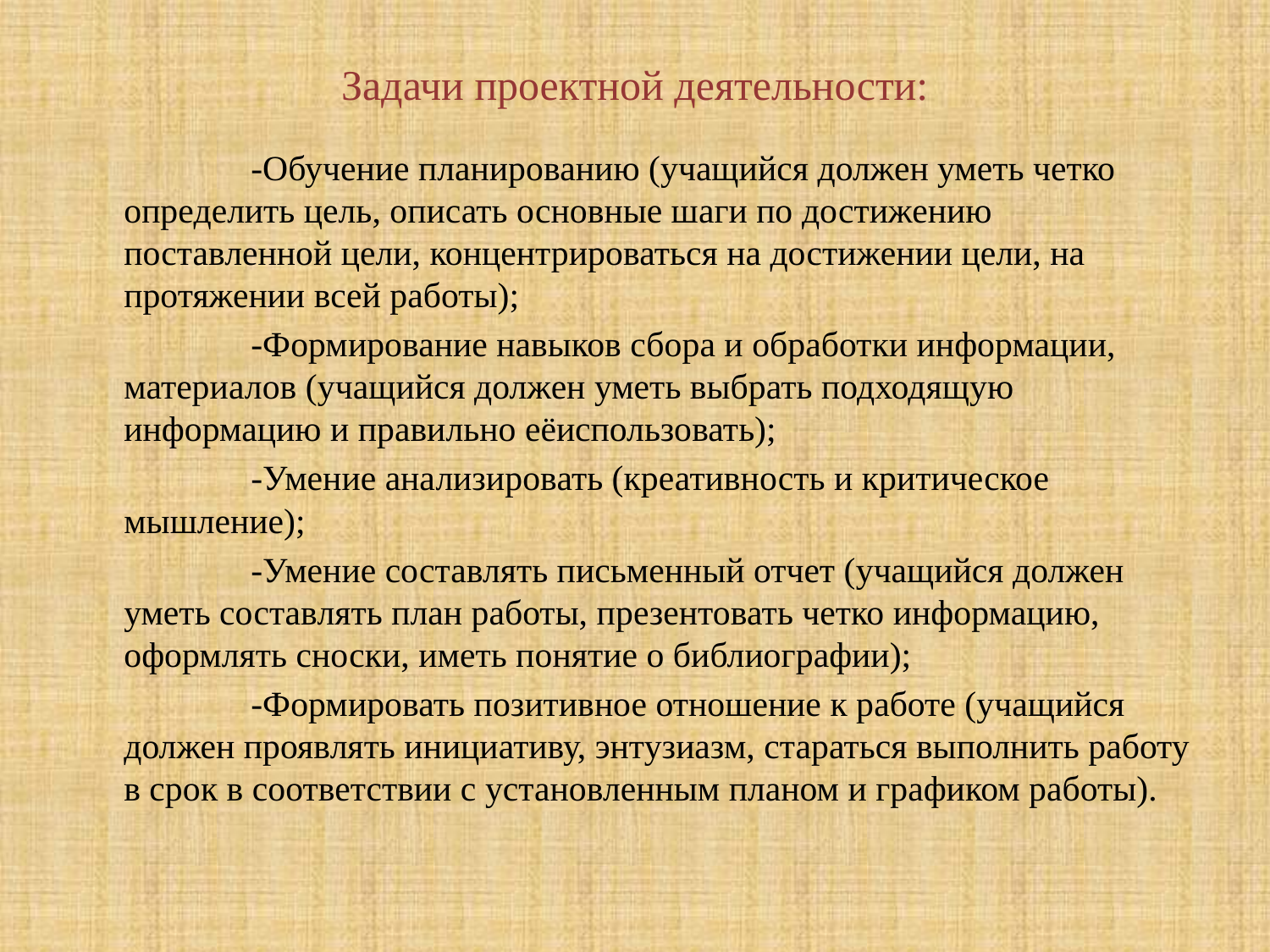

# Задачи проектной деятельности:
		-Обучение планированию (учащийся должен уметь четко определить цель, описать основные шаги по достижению поставленной цели, концентрироваться на достижении цели, на протяжении всей работы);
		-Формирование навыков сбора и обработки информации, материалов (учащийся должен уметь выбрать подходящую информацию и правильно еёиспользовать);
		-Умение анализировать (креативность и критическое мышление);
		-Умение составлять письменный отчет (учащийся должен уметь составлять план работы, презентовать четко информацию, оформлять сноски, иметь понятие о библиографии);
		-Формировать позитивное отношение к работе (учащийся должен проявлять инициативу, энтузиазм, стараться выполнить работу в срок в соответствии с установленным планом и графиком работы).